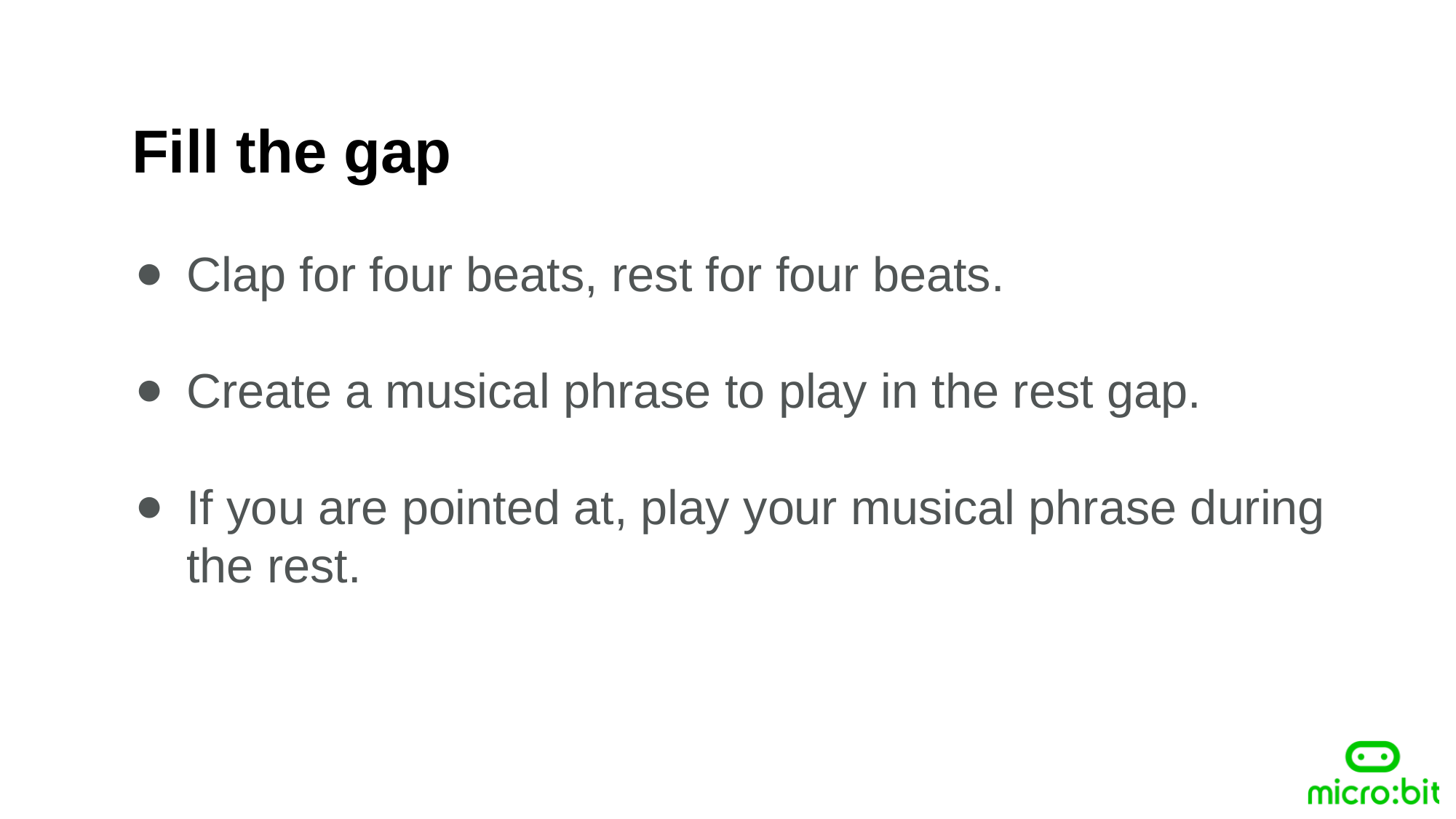

Fill the gap

Clap for four beats, rest for four beats.

Create a musical phrase to play in the rest gap.

If you are pointed at, play your musical phrase during the rest.